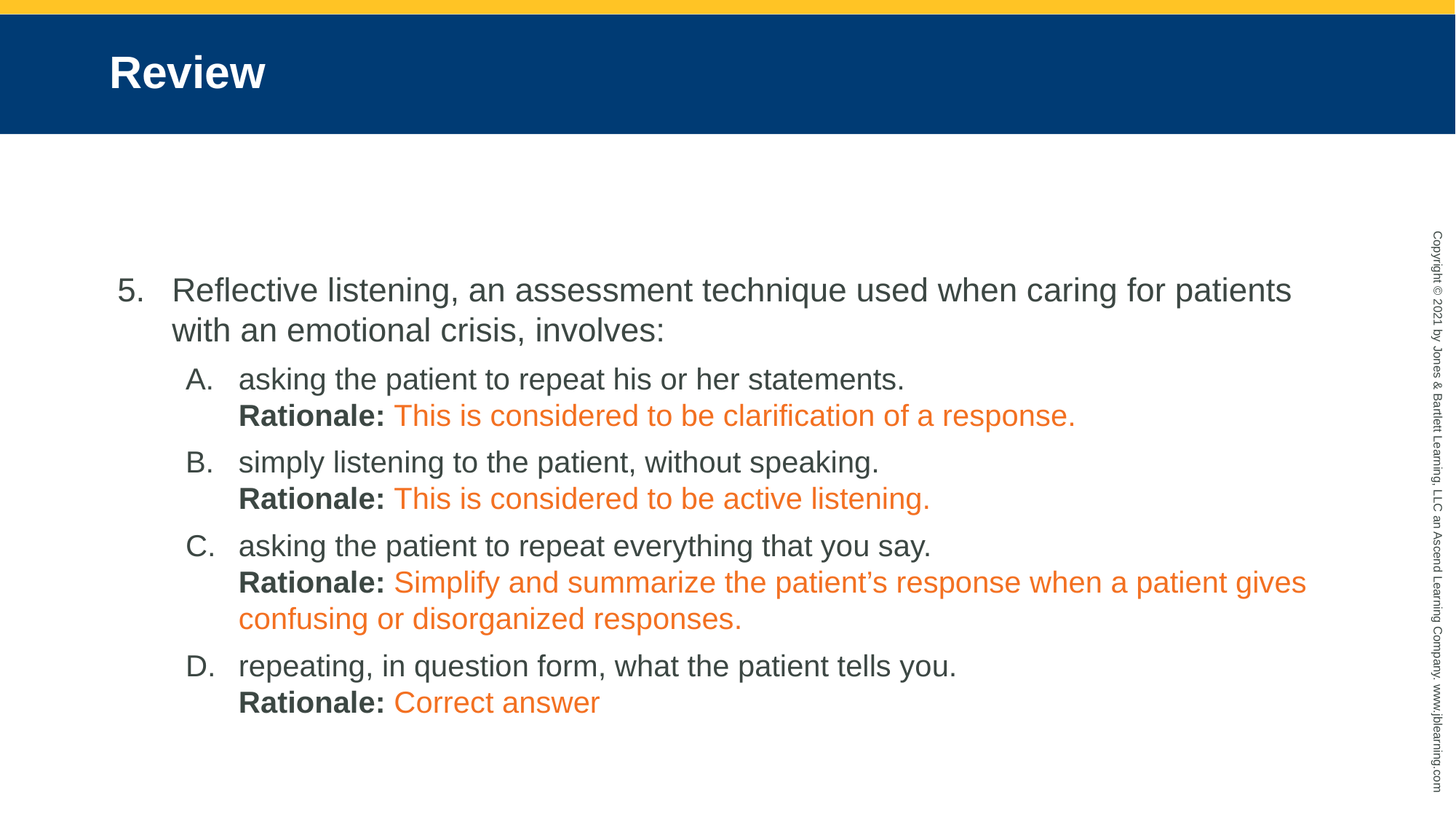

# Review
Reflective listening, an assessment technique used when caring for patients with an emotional crisis, involves:
asking the patient to repeat his or her statements.
Rationale: This is considered to be clarification of a response.
simply listening to the patient, without speaking.
Rationale: This is considered to be active listening.
asking the patient to repeat everything that you say.
Rationale: Simplify and summarize the patient’s response when a patient gives confusing or disorganized responses.
repeating, in question form, what the patient tells you.
Rationale: Correct answer